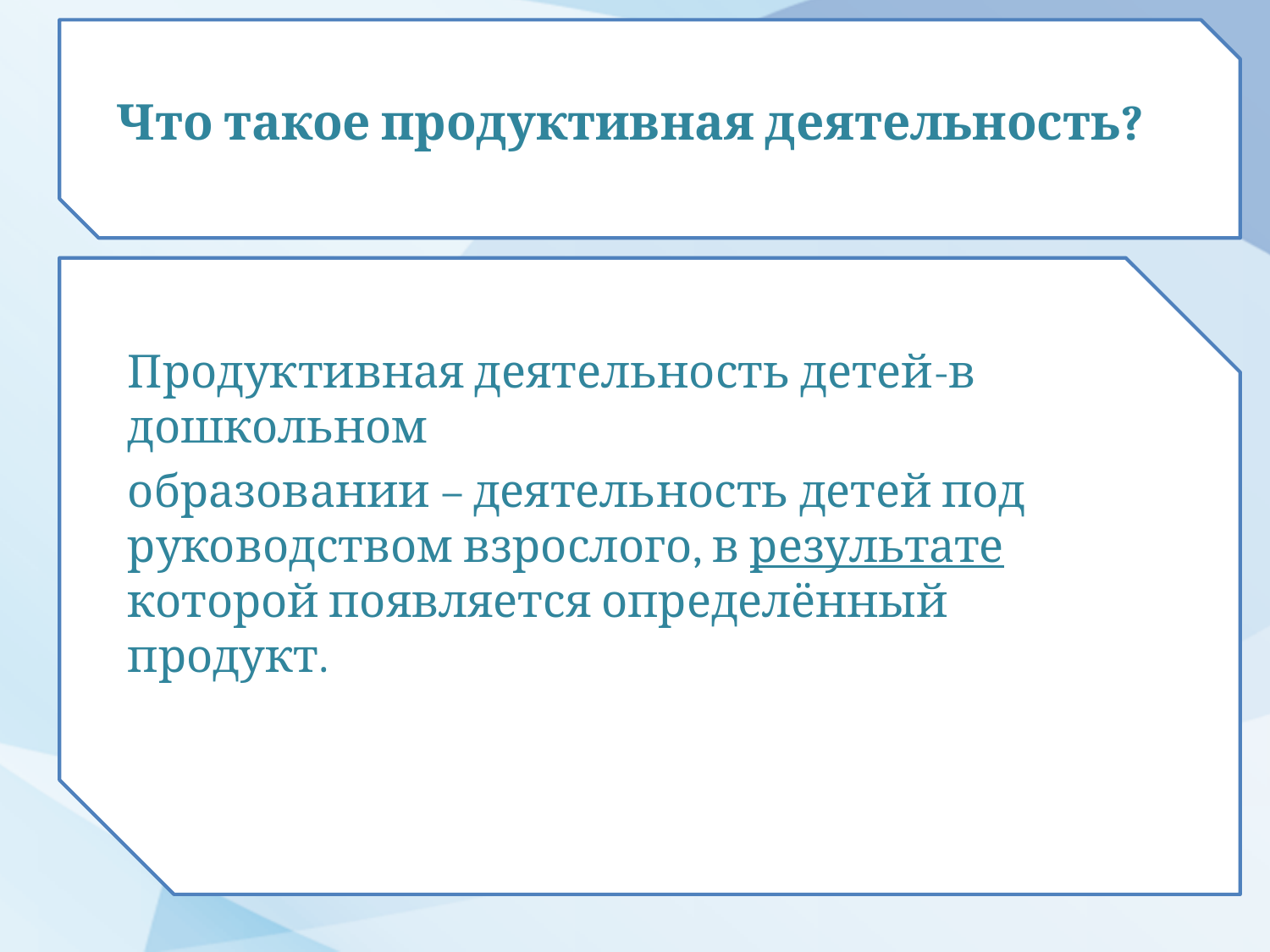

# Что такое продуктивная деятельность?

Продуктивная деятельность детей-в дошкольном
образовании – деятельность детей под руководством взрослого, в результате которой появляется определённый продукт.